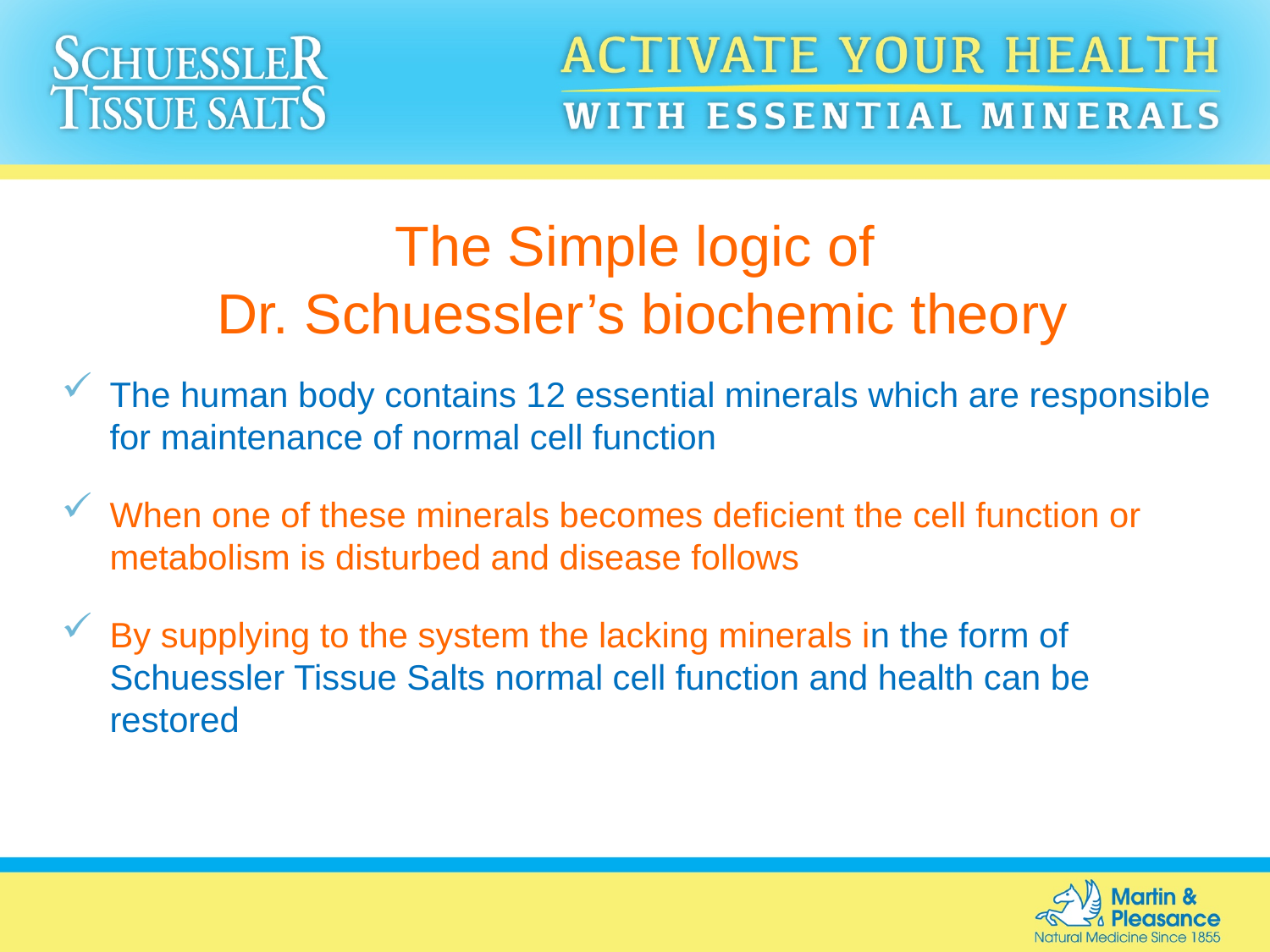

# The Simple logic of Dr. Schuessler’s biochemic theory
The human body contains 12 essential minerals which are responsible for maintenance of normal cell function
When one of these minerals becomes deficient the cell function or metabolism is disturbed and disease follows
By supplying to the system the lacking minerals in the form of Schuessler Tissue Salts normal cell function and health can be restored